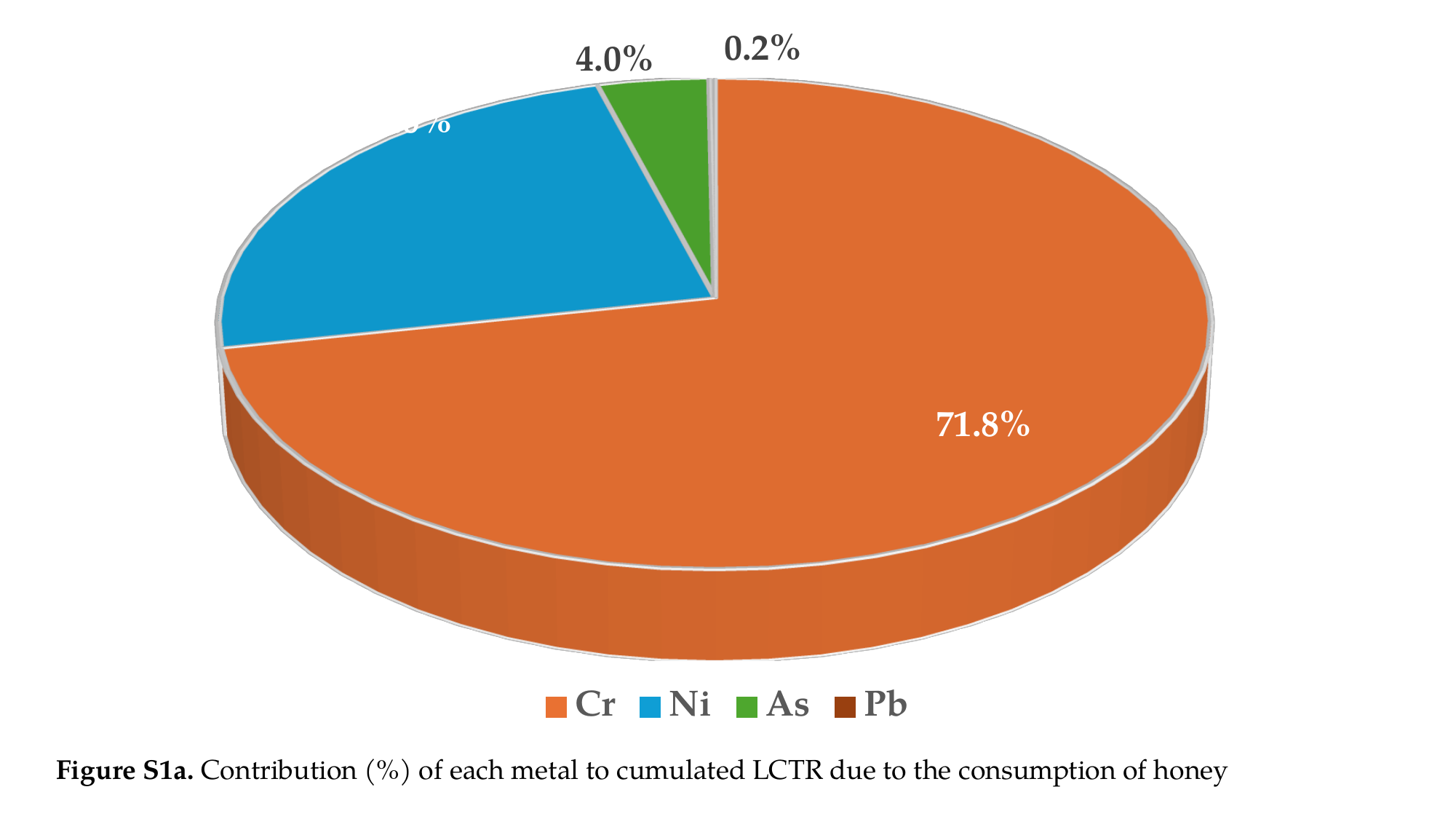

[unsupported chart]

Figure S1a. Contribution (%) of each metal to cumulated LCTR due to the consumption of honey